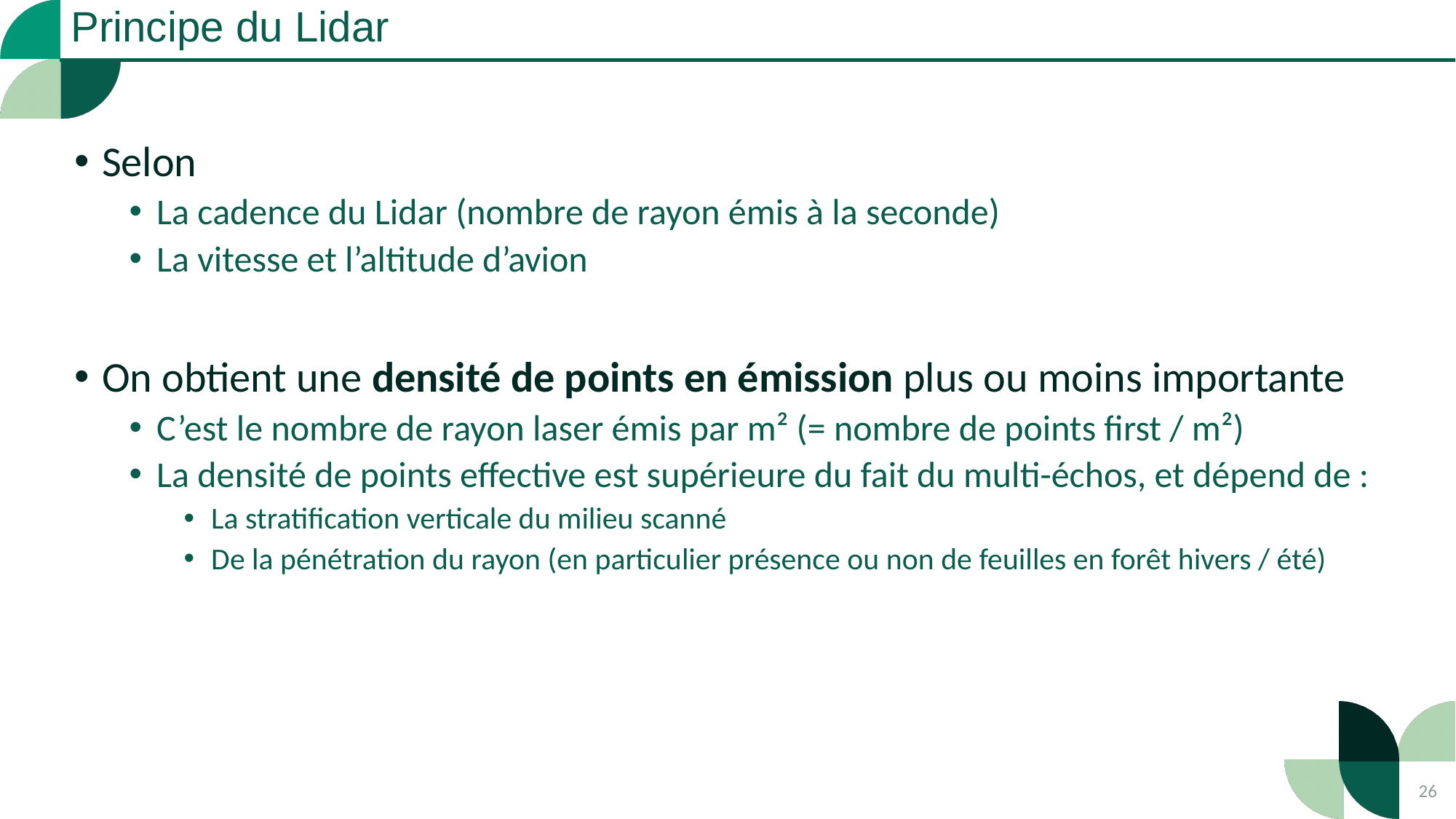

Principe du Lidar
Selon
La cadence du Lidar (nombre de rayon émis à la seconde)
La vitesse et l’altitude d’avion

On obtient une densité de points en émission plus ou moins importante
C’est le nombre de rayon laser émis par m² (= nombre de points first / m²)
La densité de points effective est supérieure du fait du multi-échos, et dépend de :
La stratification verticale du milieu scanné
De la pénétration du rayon (en particulier présence ou non de feuilles en forêt hivers / été)

26